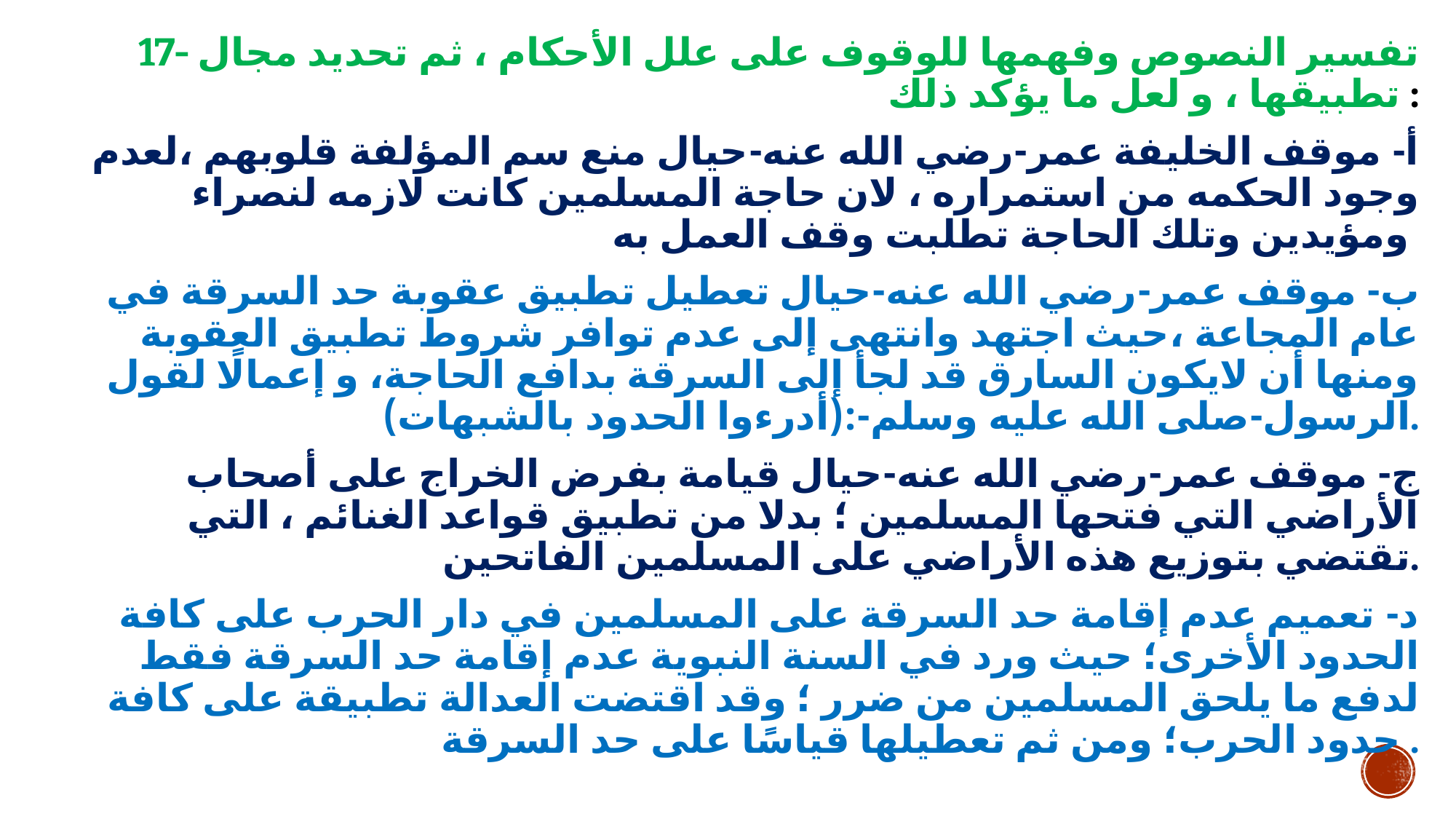

17- تفسير النصوص وفهمها للوقوف على علل الأحكام ، ثم تحديد مجال تطبيقها ، و لعل ما يؤكد ذلك :
أ- موقف الخليفة عمر-رضي الله عنه-حيال منع سم المؤلفة قلوبهم ،لعدم وجود الحكمه من استمراره ، لان حاجة المسلمين كانت لازمه لنصراء ومؤيدين وتلك الحاجة تطلبت وقف العمل به
ب- موقف عمر-رضي الله عنه-حيال تعطيل تطبيق عقوبة حد السرقة في عام المجاعة ،حيث اجتهد وانتهى إلى عدم توافر شروط تطبيق العقوبة ومنها أن لايكون السارق قد لجأ إلى السرقة بدافع الحاجة، و إعمالًا لقول الرسول-صلى الله عليه وسلم-:(أدرءوا الحدود بالشبهات).
ج- موقف عمر-رضي الله عنه-حيال قيامة بفرض الخراج على أصحاب الأراضي التي فتحها المسلمين ؛ بدلا من تطبيق قواعد الغنائم ، التي تقتضي بتوزيع هذه الأراضي على المسلمين الفاتحين.
د- تعميم عدم إقامة حد السرقة على المسلمين في دار الحرب على كافة الحدود الأخرى؛ حيث ورد في السنة النبوية عدم إقامة حد السرقة فقط لدفع ما يلحق المسلمين من ضرر ؛ وقد اقتضت العدالة تطبيقة على كافة حدود الحرب؛ ومن ثم تعطيلها قياسًا على حد السرقة .